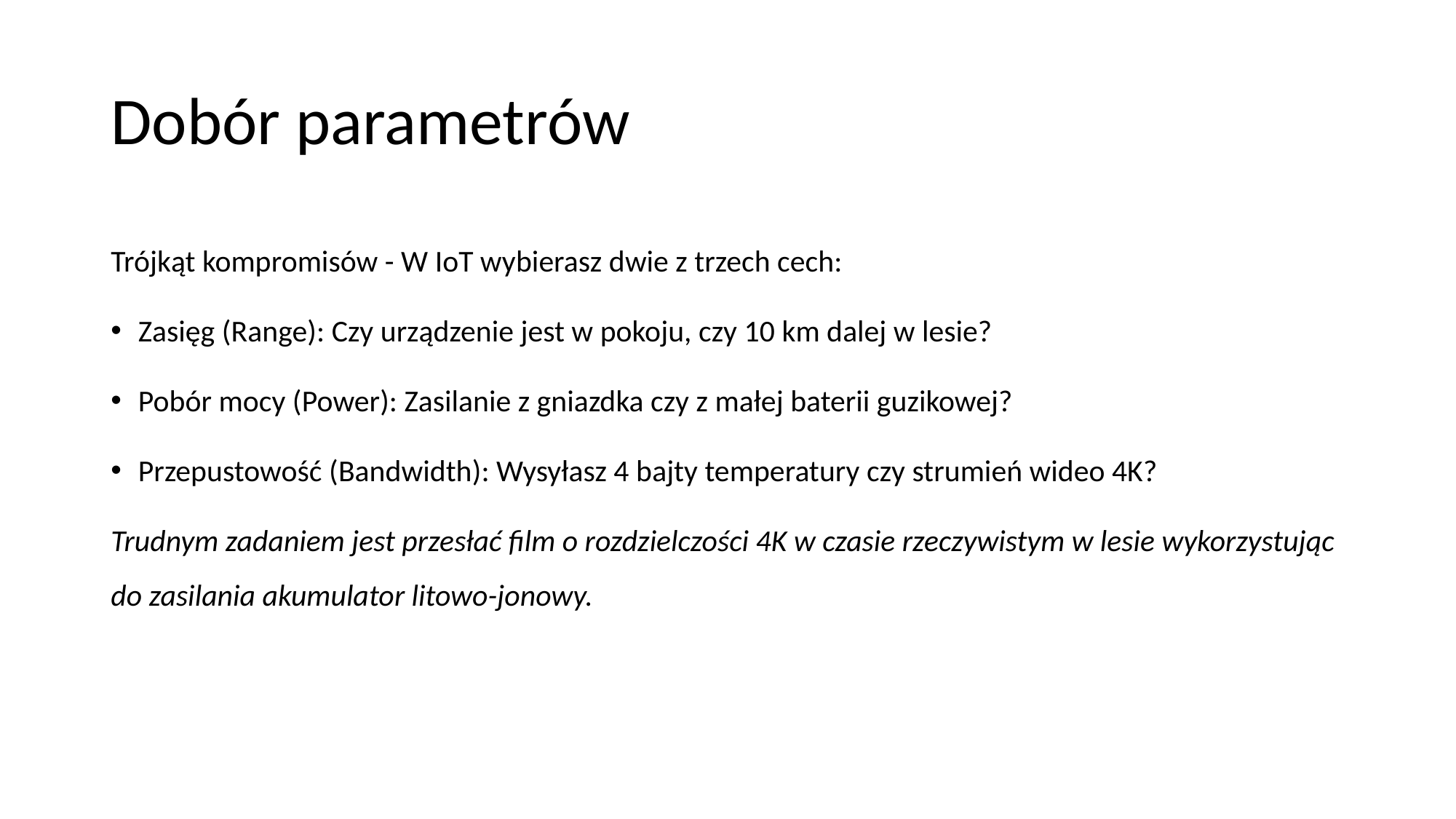

# Dobór parametrów
Trójkąt kompromisów - W IoT wybierasz dwie z trzech cech:
Zasięg (Range): Czy urządzenie jest w pokoju, czy 10 km dalej w lesie?
Pobór mocy (Power): Zasilanie z gniazdka czy z małej baterii guzikowej?
Przepustowość (Bandwidth): Wysyłasz 4 bajty temperatury czy strumień wideo 4K?
Trudnym zadaniem jest przesłać film o rozdzielczości 4K w czasie rzeczywistym w lesie wykorzystując do zasilania akumulator litowo-jonowy.